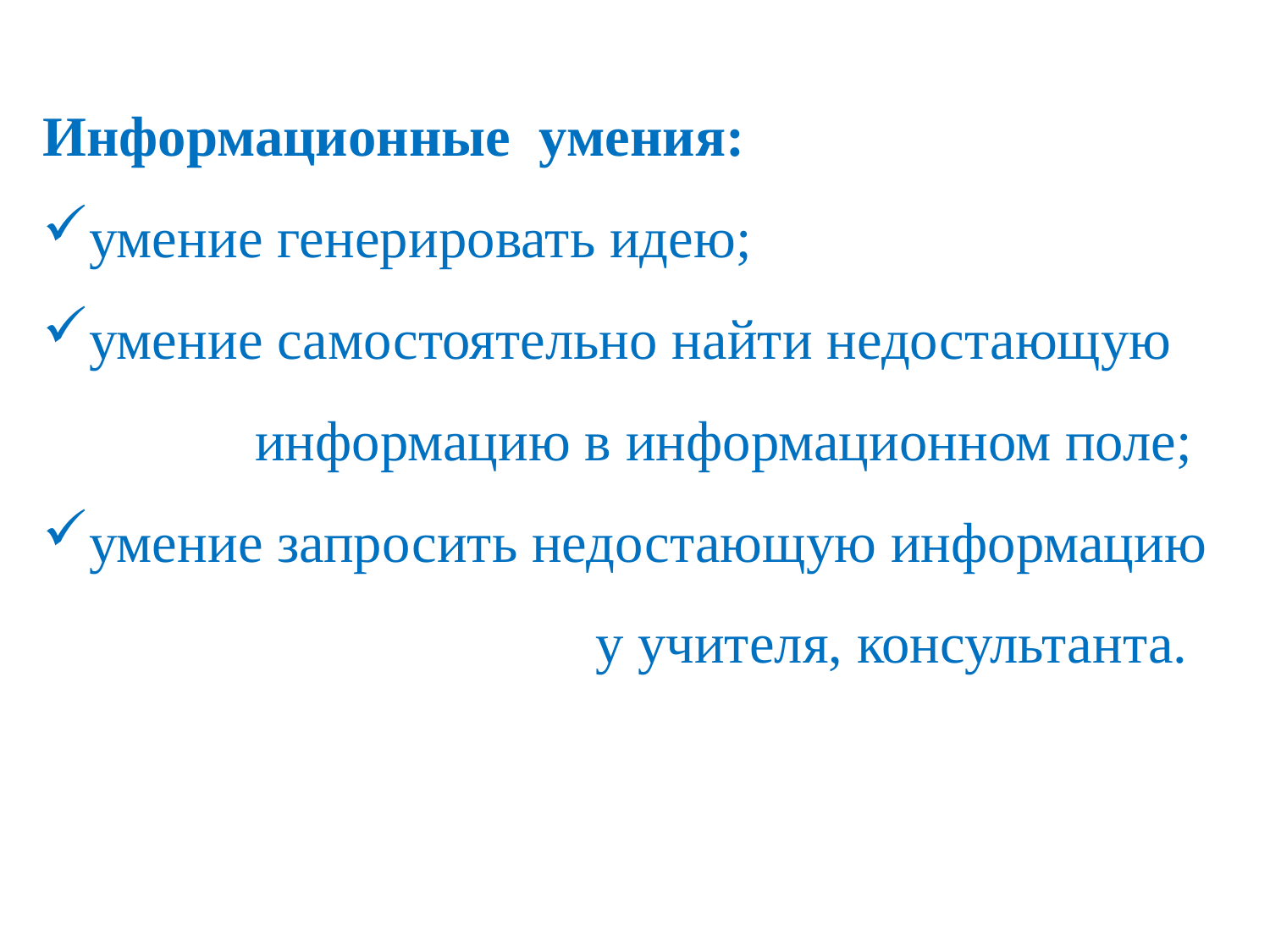

Информационные  умения:
умение генерировать идею;
умение самостоятельно найти недостающую
               информацию в информационном поле;
умение запросить недостающую информацию
                                       у учителя, консультанта.